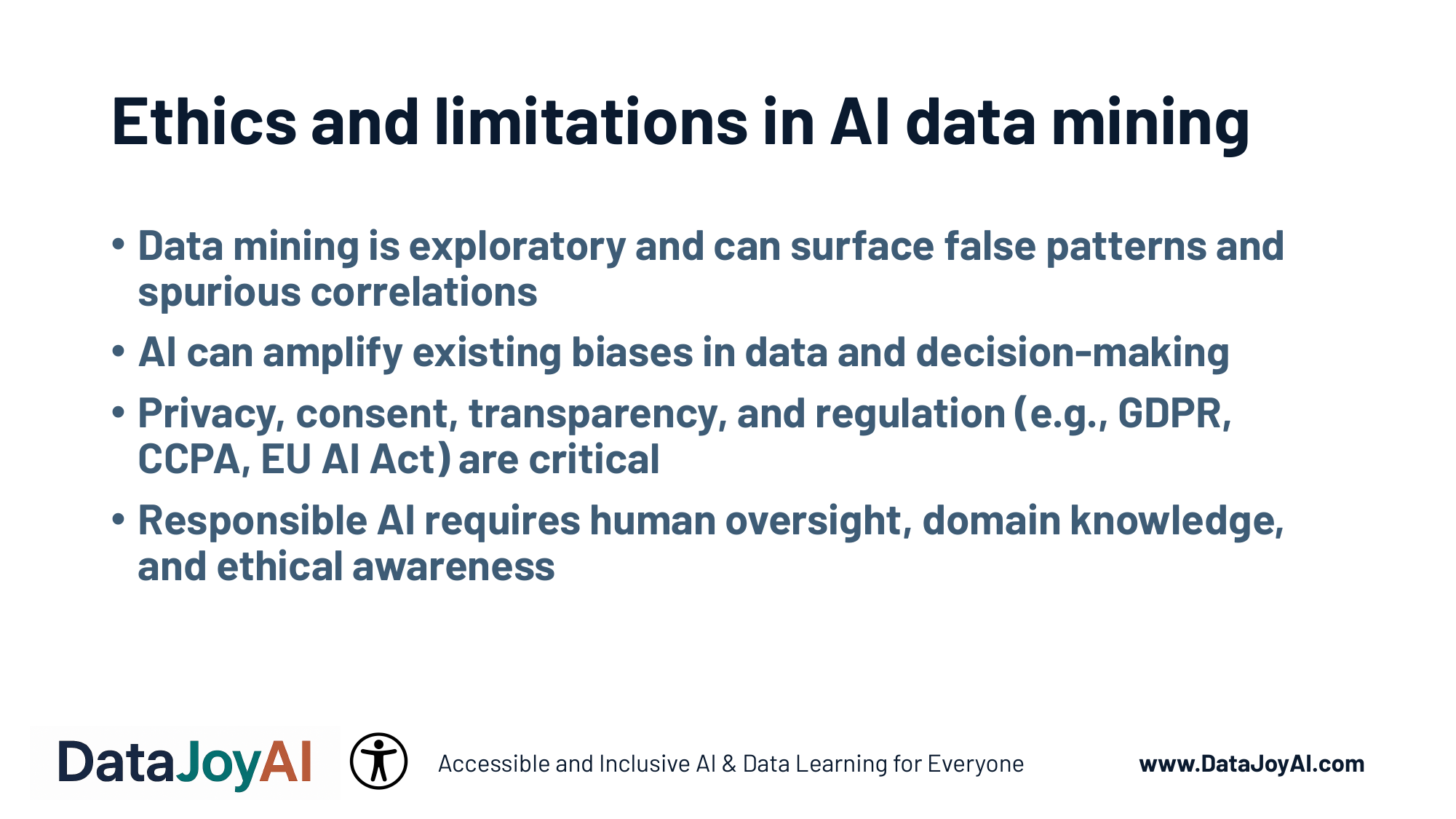

# Ethics and limitations in AI data mining
Data mining is exploratory and can surface false patterns and spurious correlations
AI can amplify existing biases in data and decision‑making
Privacy, consent, transparency, and regulation (e.g., GDPR, CCPA, EU AI Act) are critical
Responsible AI requires human oversight, domain knowledge, and ethical awareness